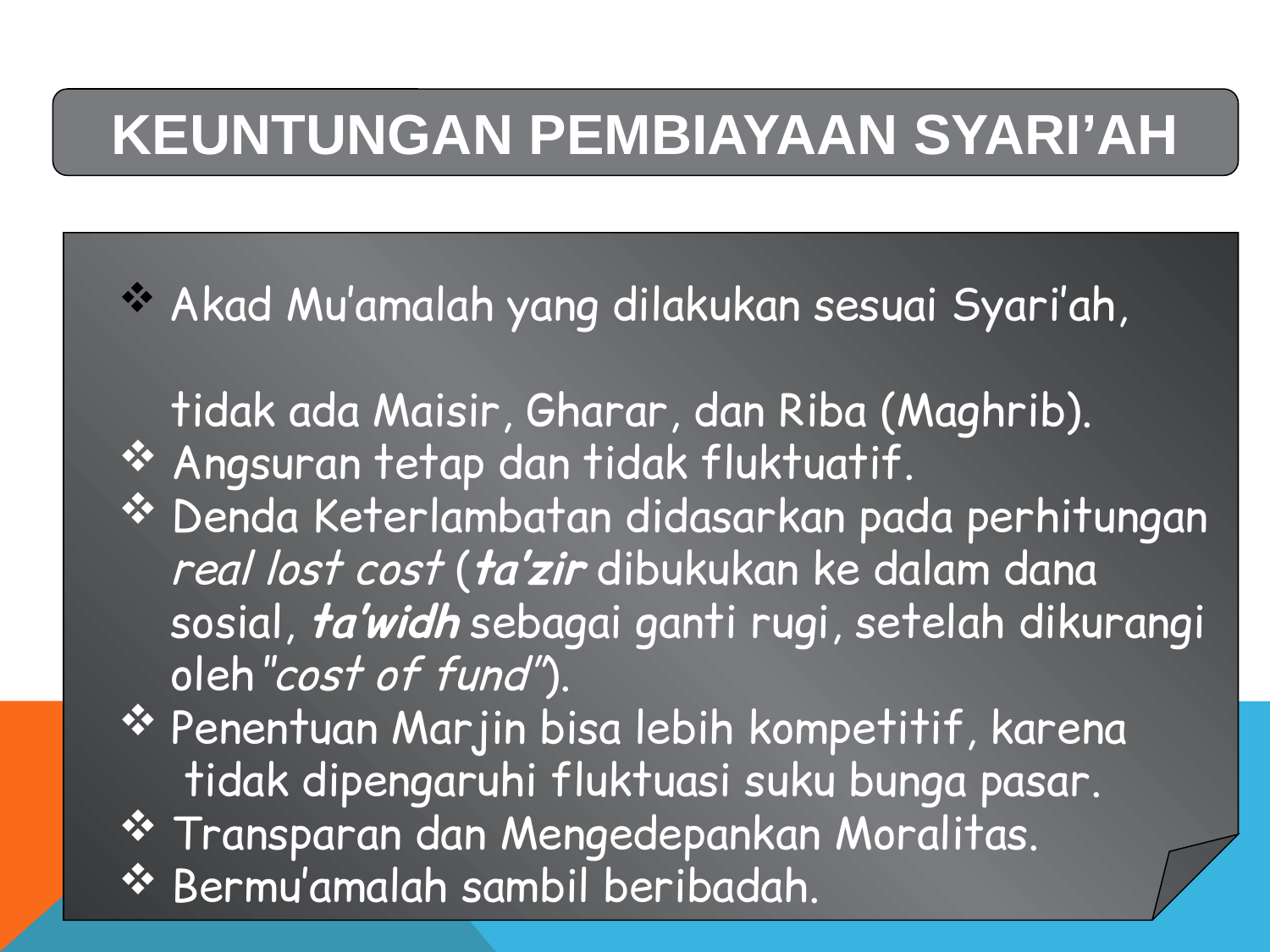

KEUNTUNGAN PEMBIAYAAN SYARI’AH

 Akad Mu’amalah yang dilakukan sesuai Syari’ah,
    tidak ada Maisir, Gharar, dan Riba (Maghrib).
 Angsuran tetap dan tidak fluktuatif.
 Denda Keterlambatan didasarkan pada perhitungan
    real lost cost (ta’zir dibukukan ke dalam dana
    sosial, ta’widh sebagai ganti rugi, setelah dikurangi
    oleh“cost of fund”).
 Penentuan Marjin bisa lebih kompetitif, karena
     tidak dipengaruhi fluktuasi suku bunga pasar.
 Transparan dan Mengedepankan Moralitas.
 Bermu’amalah sambil beribadah.